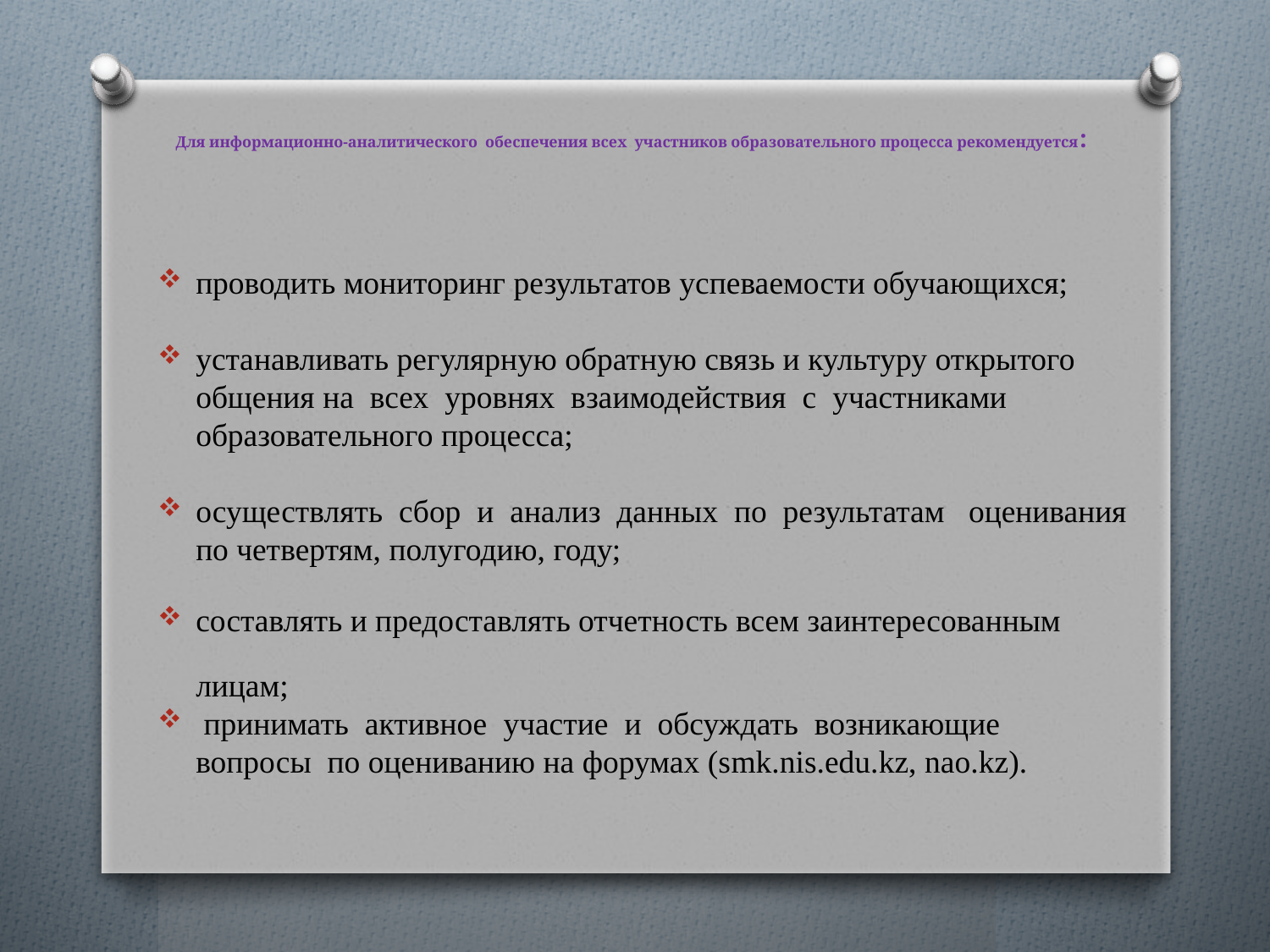

# Для информационно-аналитического  обеспечения всех  участников образовательного процесса рекомендуется:
проводить мониторинг результатов успеваемости обучающихся;

устанавливать регулярную обратную связь и культуру открытого общения на  всех  уровнях  взаимодействия  с  участниками  образовательного процесса;

осуществлять  сбор  и  анализ  данных  по  результатам   оценивания по четвертям, полугодию, году;
составлять и предоставлять отчетность всем заинтересованным лицам;
 принимать  активное  участие  и  обсуждать  возникающие  вопросы  по оцениванию на форумах (smk.nis.edu.kz, nao.kz).